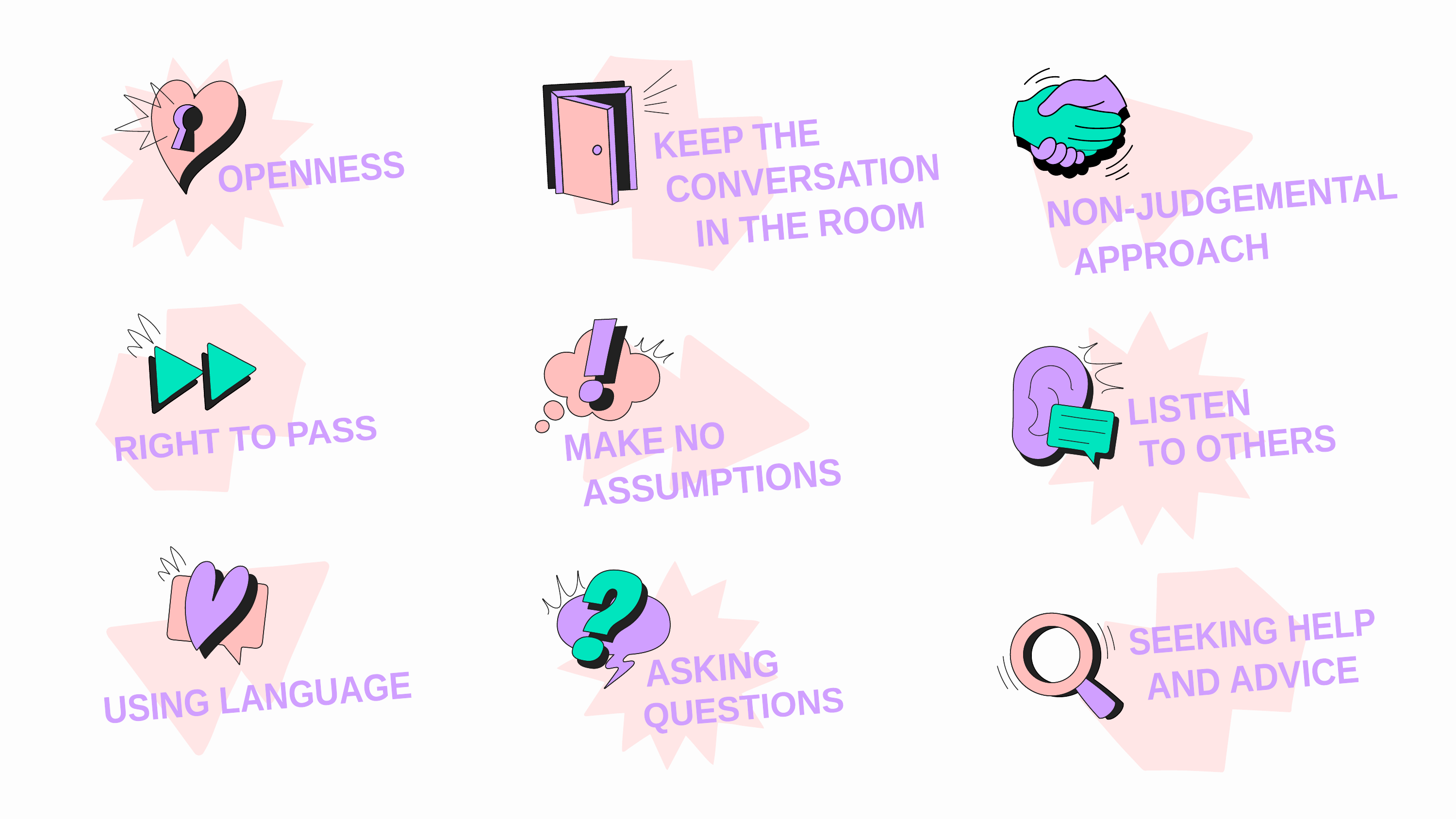

KEEP THE
OPENNESS
CONVERSATION
NON-JUDGEMENTAL
IN THE ROOM
APPROACH

LISTEN
RIGHT TO PASS
MAKE NO
TO OTHERS
ASSUMPTIONS

SEEKING HELP
ASKING
AND ADVICE
USING LANGUAGE
QUESTIONS